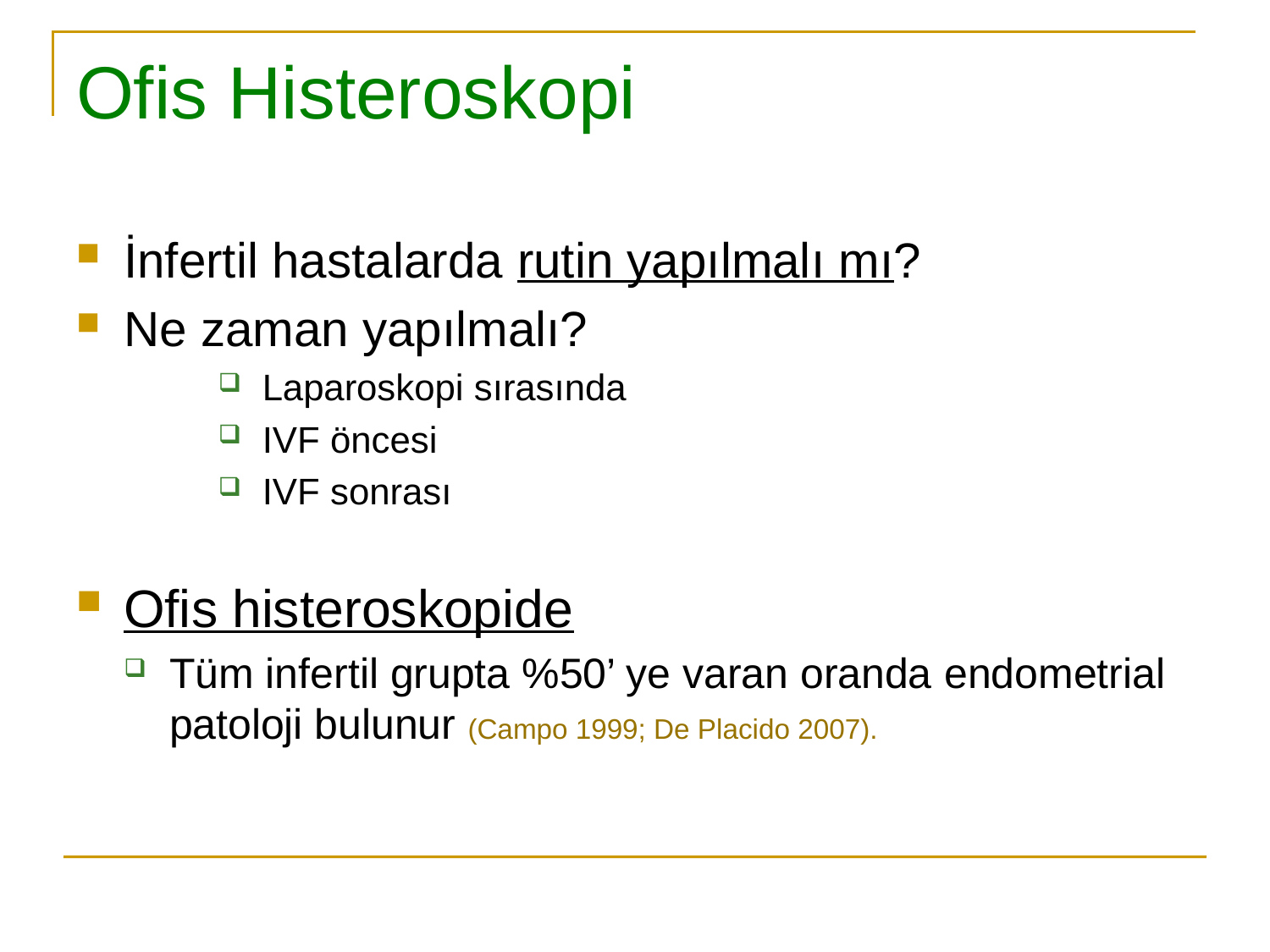

# Ofis Histeroskopi
İnfertil hastalarda rutin yapılmalı mı?
Ne zaman yapılmalı?
Laparoskopi sırasında
IVF öncesi
IVF sonrası

Ofis histeroskopide
Tüm infertil grupta %50’ ye varan oranda endometrial patoloji bulunur (Campo 1999; De Placido 2007).